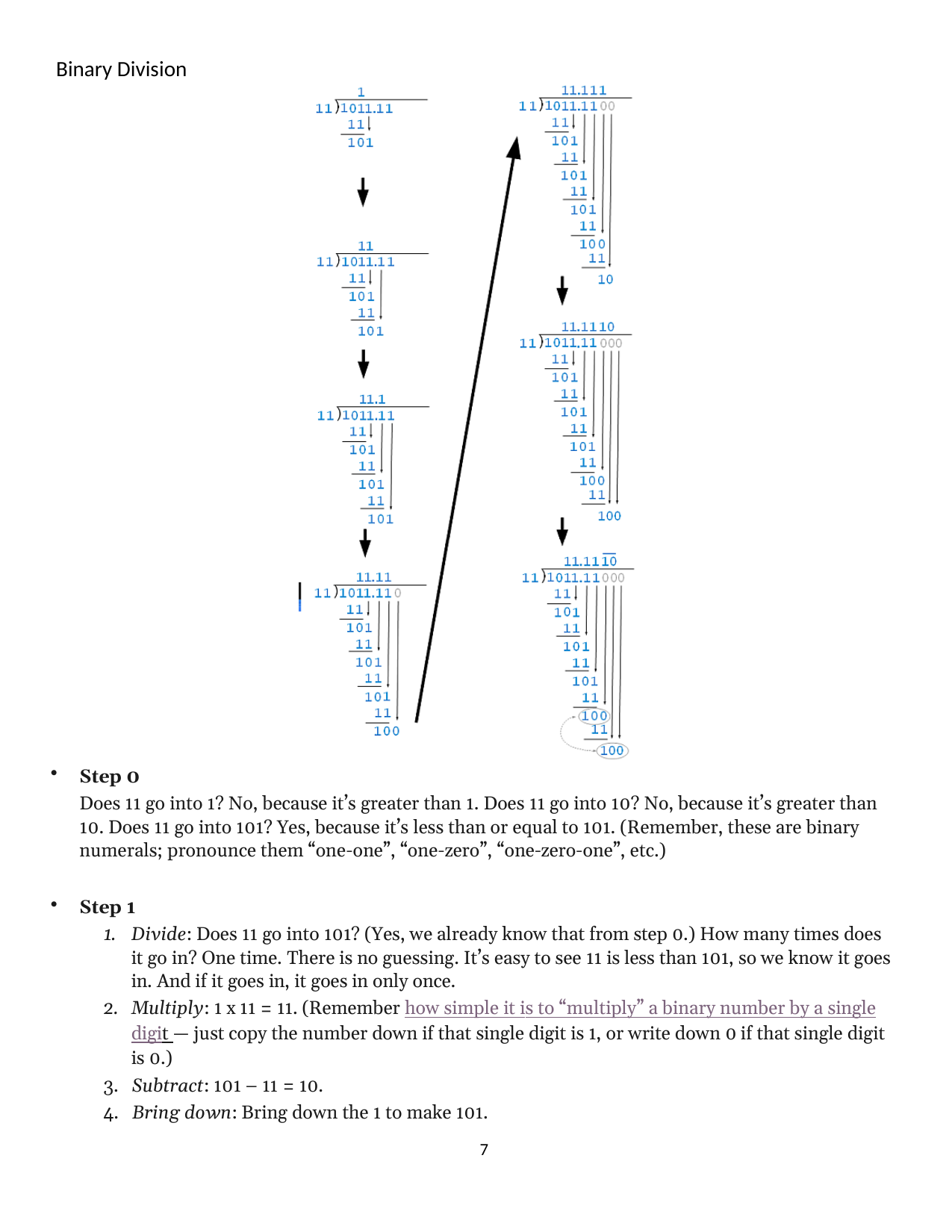

Binary Division

Step 0
Does 11 go into 1? No, because it’s greater than 1. Does 11 go into 10? No, because it’s greater than
10. Does 11 go into 101? Yes, because it’s less than or equal to 101. (Remember, these are binary numerals; pronounce them “one-one”, “one-zero”, “one-zero-one”, etc.)

Step 1
Divide: Does 11 go into 101? (Yes, we already know that from step 0.) How many times does it go in? One time. There is no guessing. It’s easy to see 11 is less than 101, so we know it goes in. And if it goes in, it goes in only once.
Multiply: 1 x 11 = 11. (Remember how simple it is to “multiply” a binary number by a single digit — just copy the number down if that single digit is 1, or write down 0 if that single digit is 0.)
3.   Subtract: 101 – 11 = 10.
4.   Bring down: Bring down the 1 to make 101.
7